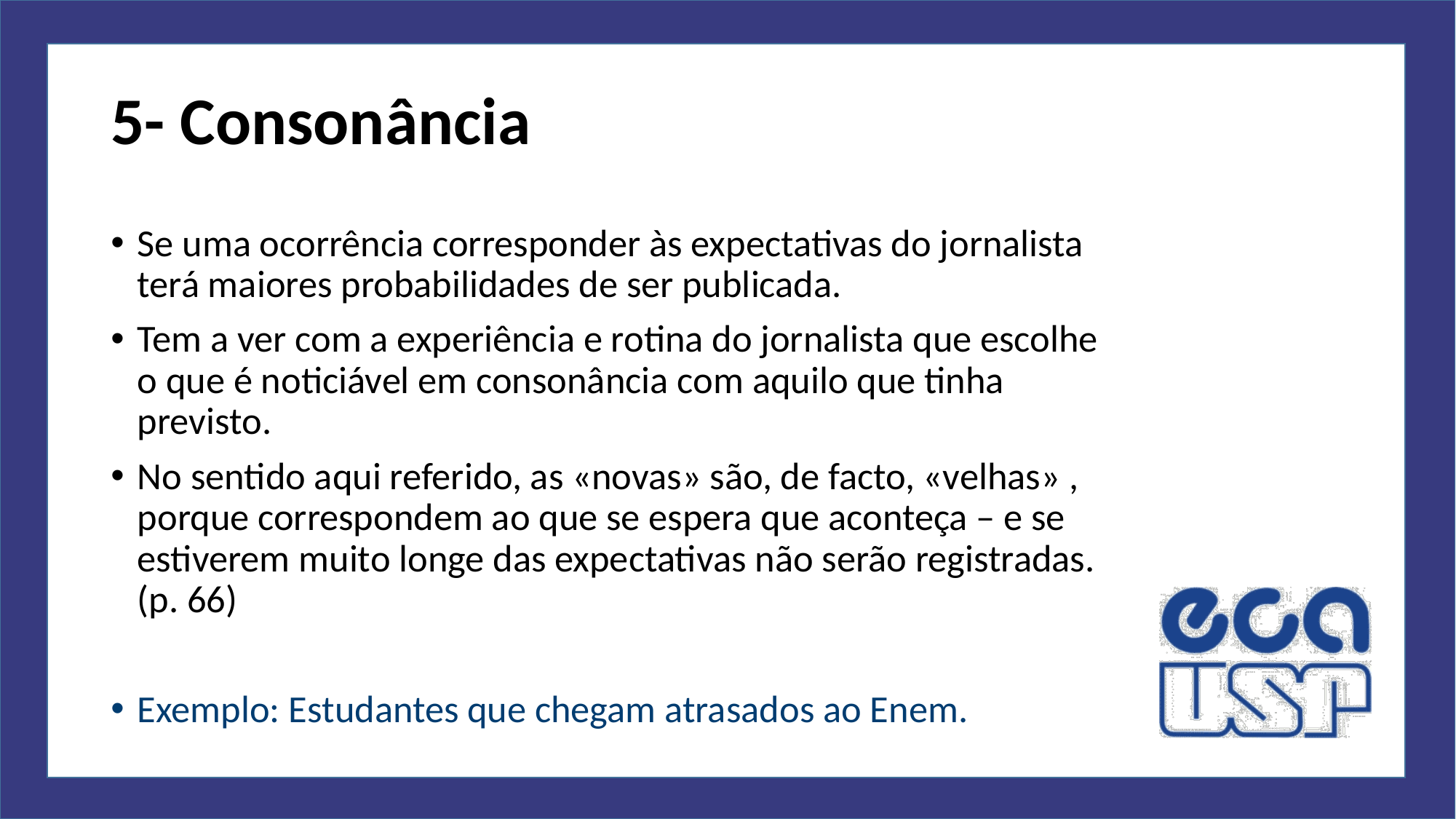

# 5- Consonância
Se uma ocorrência corresponder às expectativas do jornalista terá maiores probabilidades de ser publicada.
Tem a ver com a experiência e rotina do jornalista que escolhe o que é noticiável em consonância com aquilo que tinha previsto.
No sentido aqui referido, as «novas» são, de facto, «velhas» , porque correspondem ao que se espera que aconteça – e se estiverem muito longe das expectativas não serão registradas. (p. 66)

Exemplo: Estudantes que chegam atrasados ao Enem.